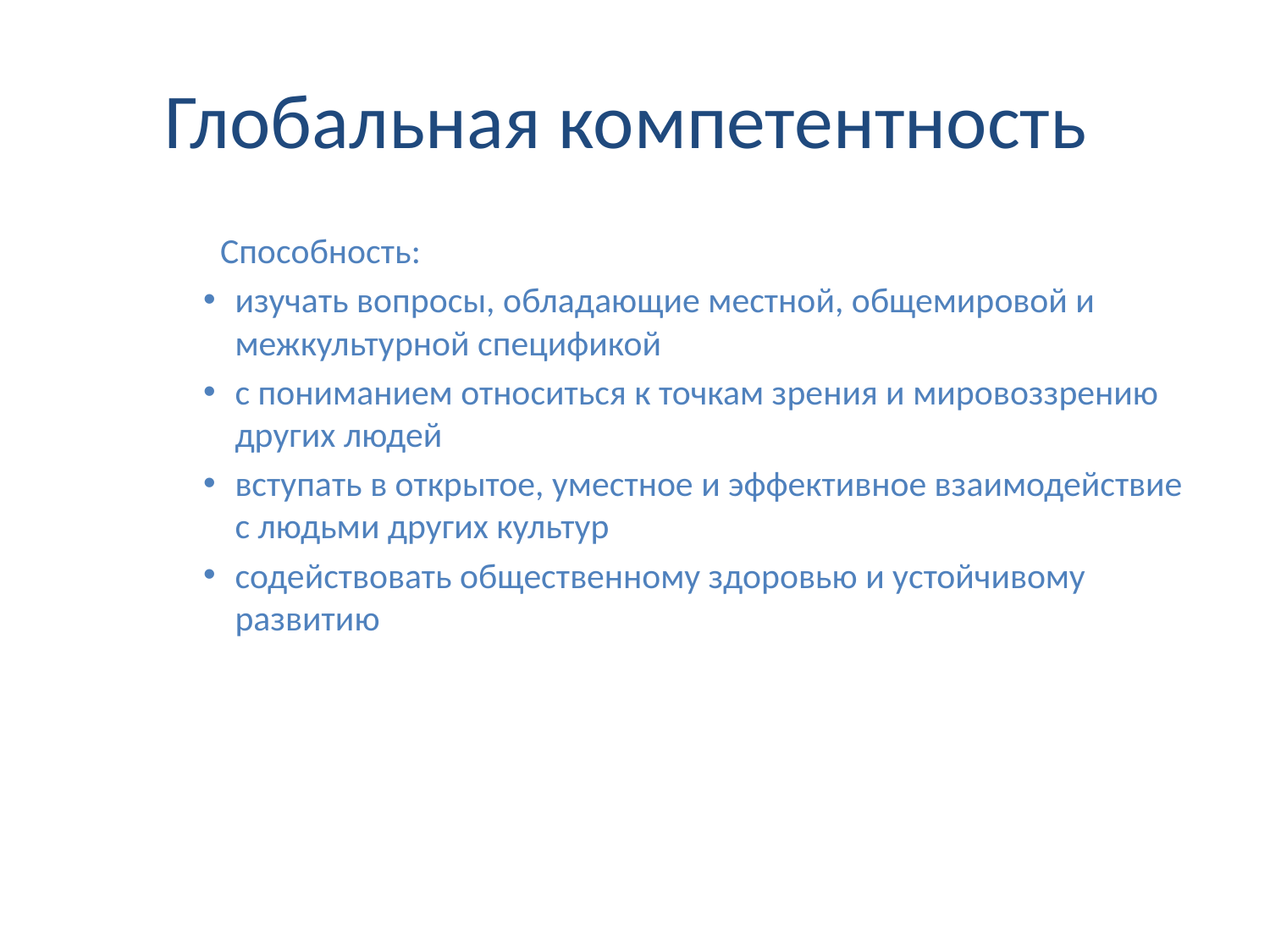

# Глобальная компетентность
          Способность:
изучать вопросы, обладающие местной, общемировой и межкультурной спецификой
с пониманием относиться к точкам зрения и мировоззрению других людей
вступать в открытое, уместное и эффективное взаимодействие с людьми других культур
содействовать общественному здоровью и устойчивому развитию